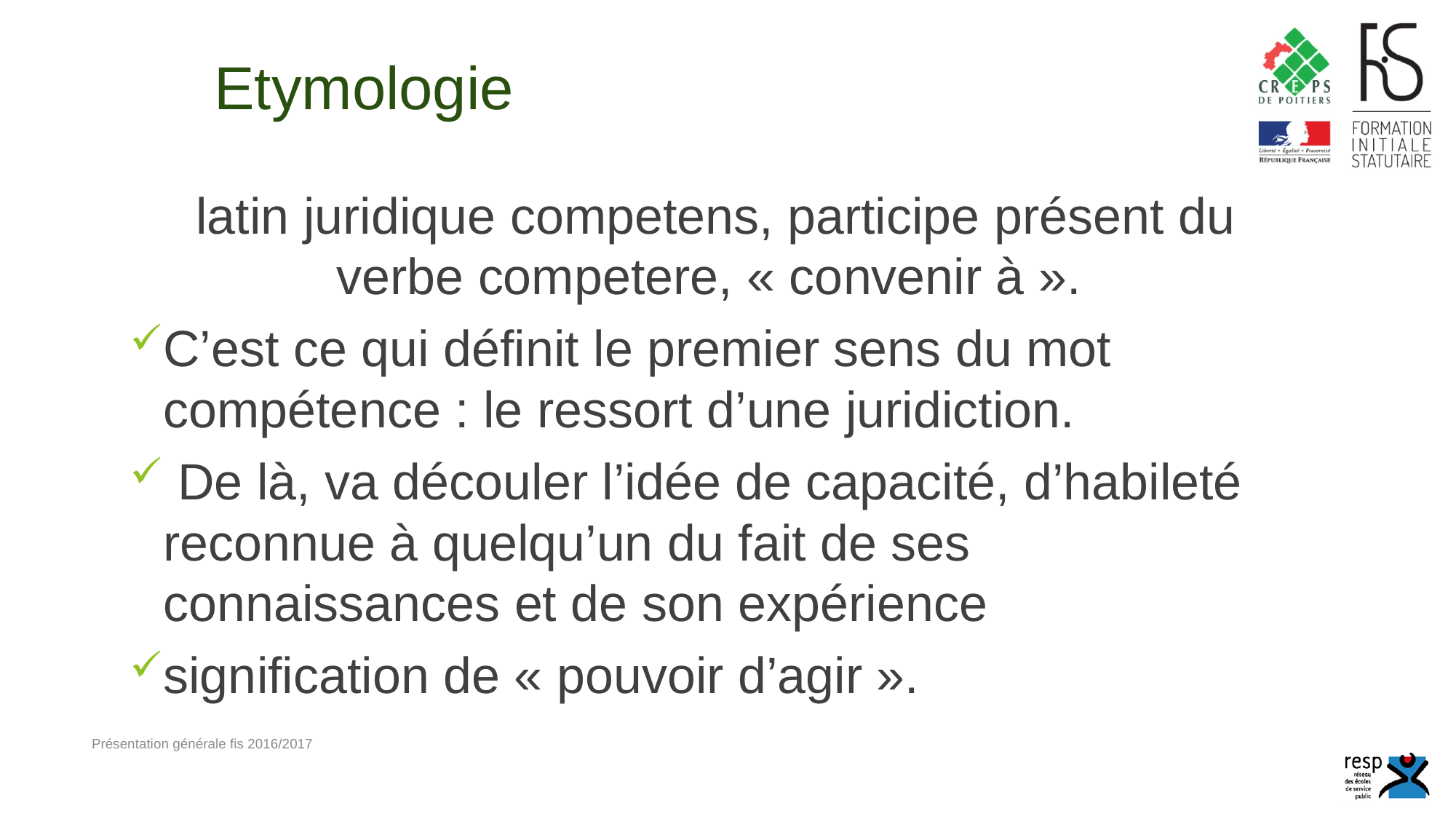

# Etymologie
latin juridique competens, participe présent du verbe competere, « convenir à ».
C’est ce qui définit le premier sens du mot compétence : le ressort d’une juridiction.
 De là, va découler l’idée de capacité, d’habileté reconnue à quelqu’un du fait de ses connaissances et de son expérience
signification de « pouvoir d’agir ».
Présentation générale fis 2016/2017